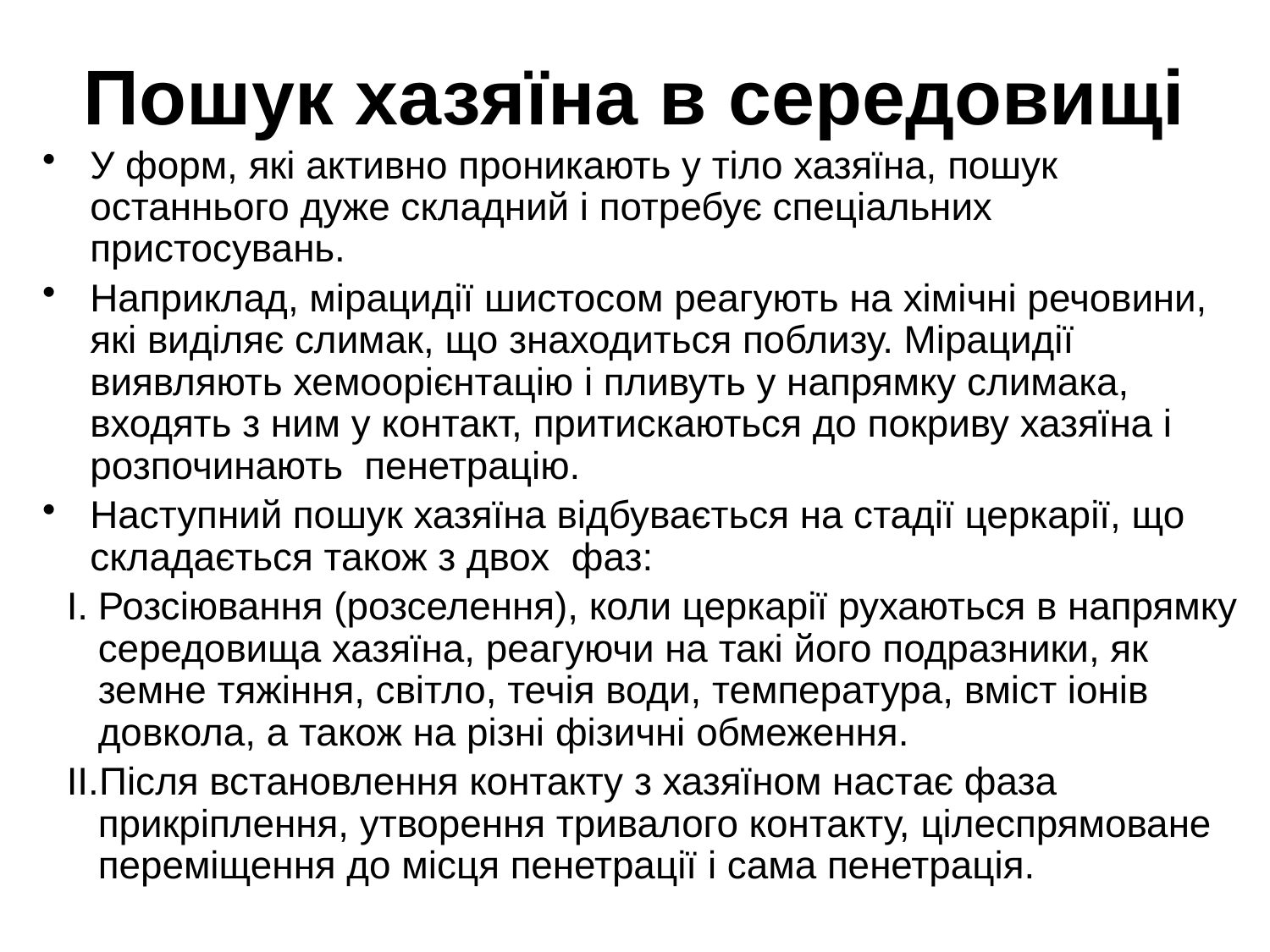

# Пошук хазяїна в середовищі
У форм, які активно проникають у тіло хазяїна, пошук останнього дуже складний і потребує спеціальних пристосувань.
Наприклад, мірацидії шистосом реагують на хімічні речовини, які виділяє слимак, що знаходиться поблизу. Мірацидії виявляють хемоорієнтацію і пливуть у напрямку слимака, входять з ним у контакт, притискаються до покриву хазяїна і розпочинають  пенетрацію.
Наступний пошук хазяїна відбувається на стадії церкарії, що складається також з двох  фаз:
Розсіювання (розселення), коли церкарії рухаються в напрямку середовища хазяїна, реагуючи на такі його подразники, як земне тяжіння, світло, течія води, температура, вміст іонів довкола, а також на різні фізичні обмеження.
Після встановлення контакту з хазяїном настає фаза прикріплення, утворення тривалого контакту, цілеспрямоване переміщення до місця пенетрації і сама пенетрація.